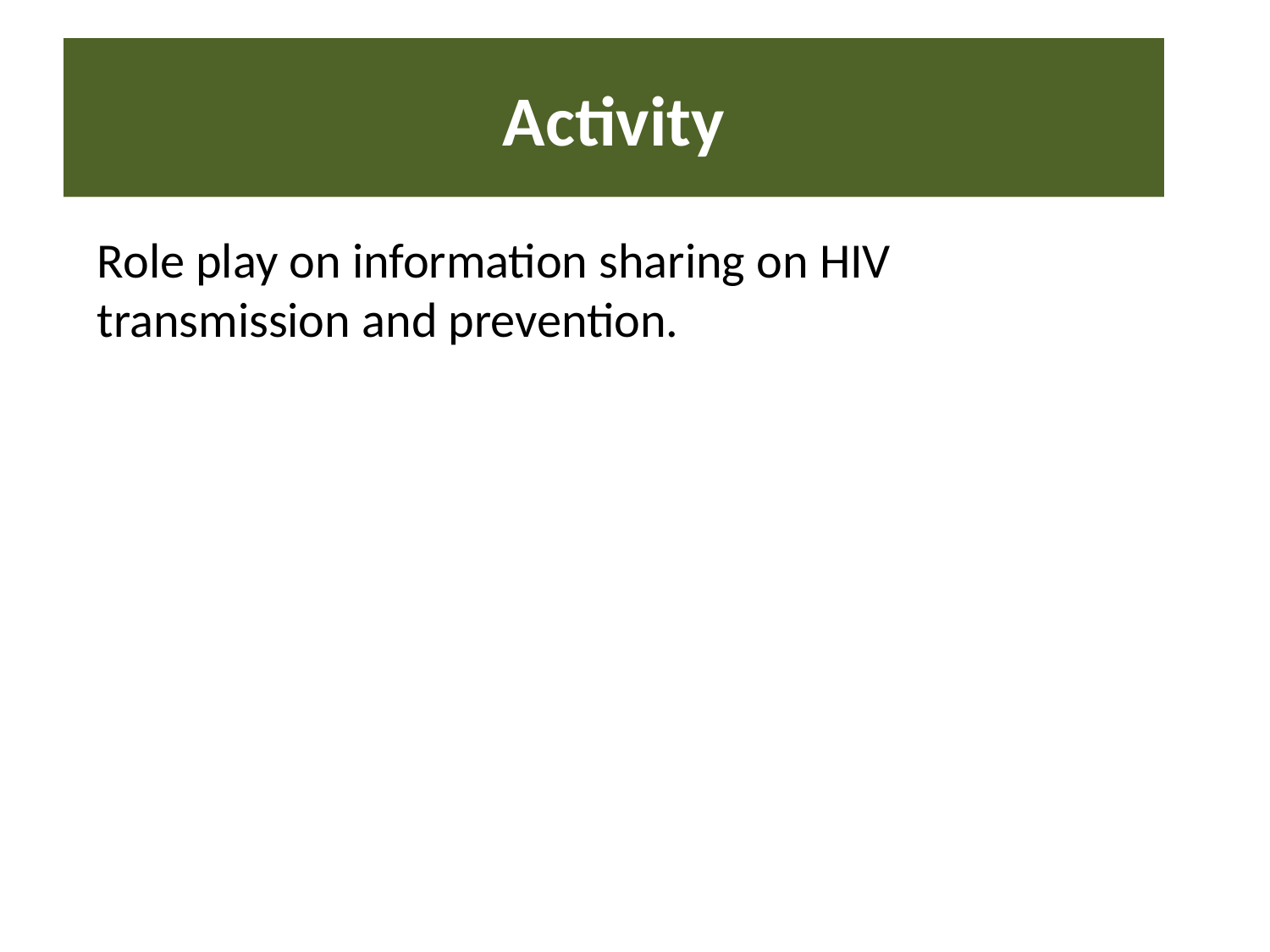

# Activity
Role play on information sharing on HIV transmission and prevention.